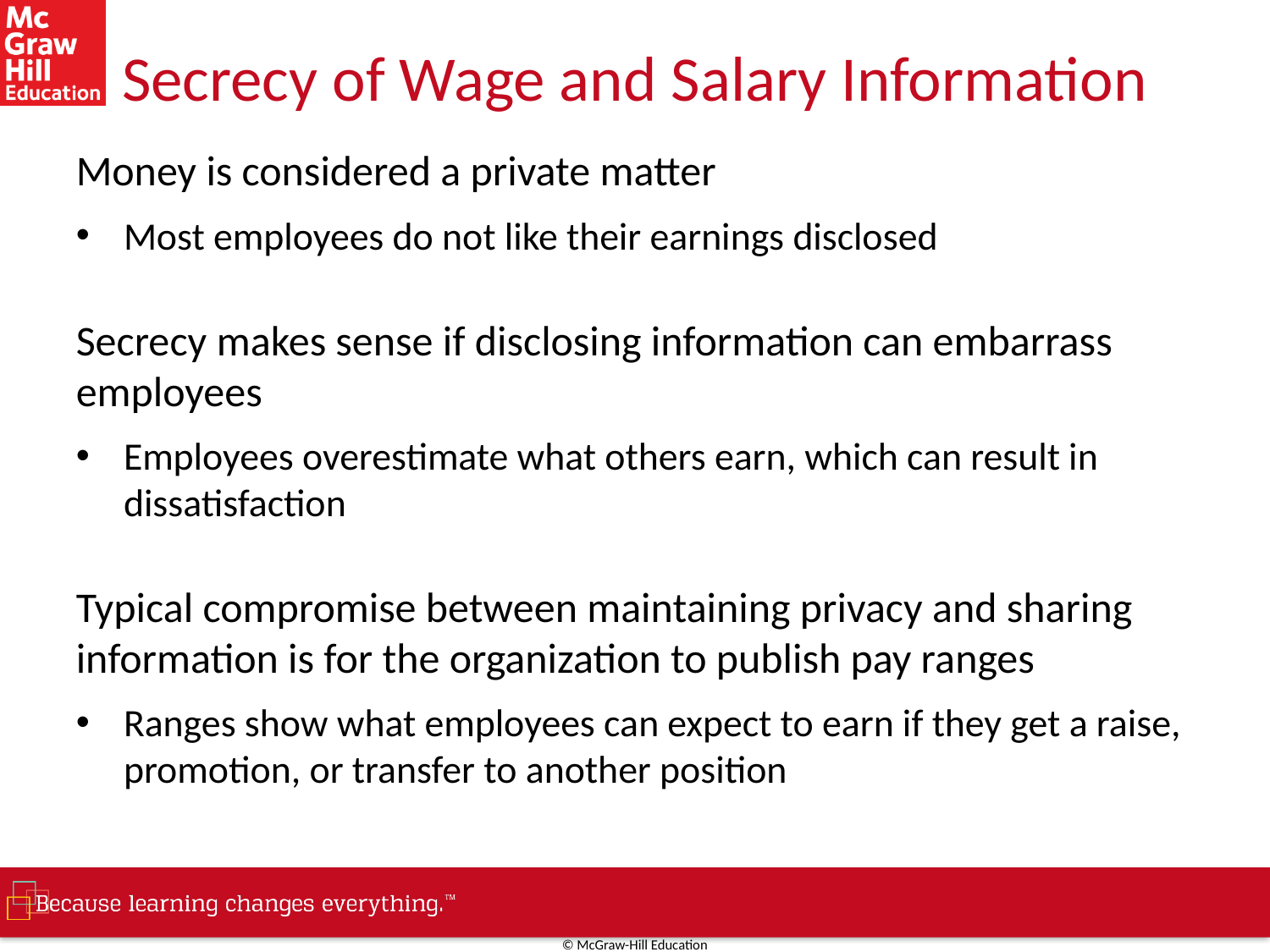

# Secrecy of Wage and Salary Information
Money is considered a private matter
Most employees do not like their earnings disclosed

Secrecy makes sense if disclosing information can embarrass employees
Employees overestimate what others earn, which can result in dissatisfaction

Typical compromise between maintaining privacy and sharing information is for the organization to publish pay ranges
Ranges show what employees can expect to earn if they get a raise, promotion, or transfer to another position